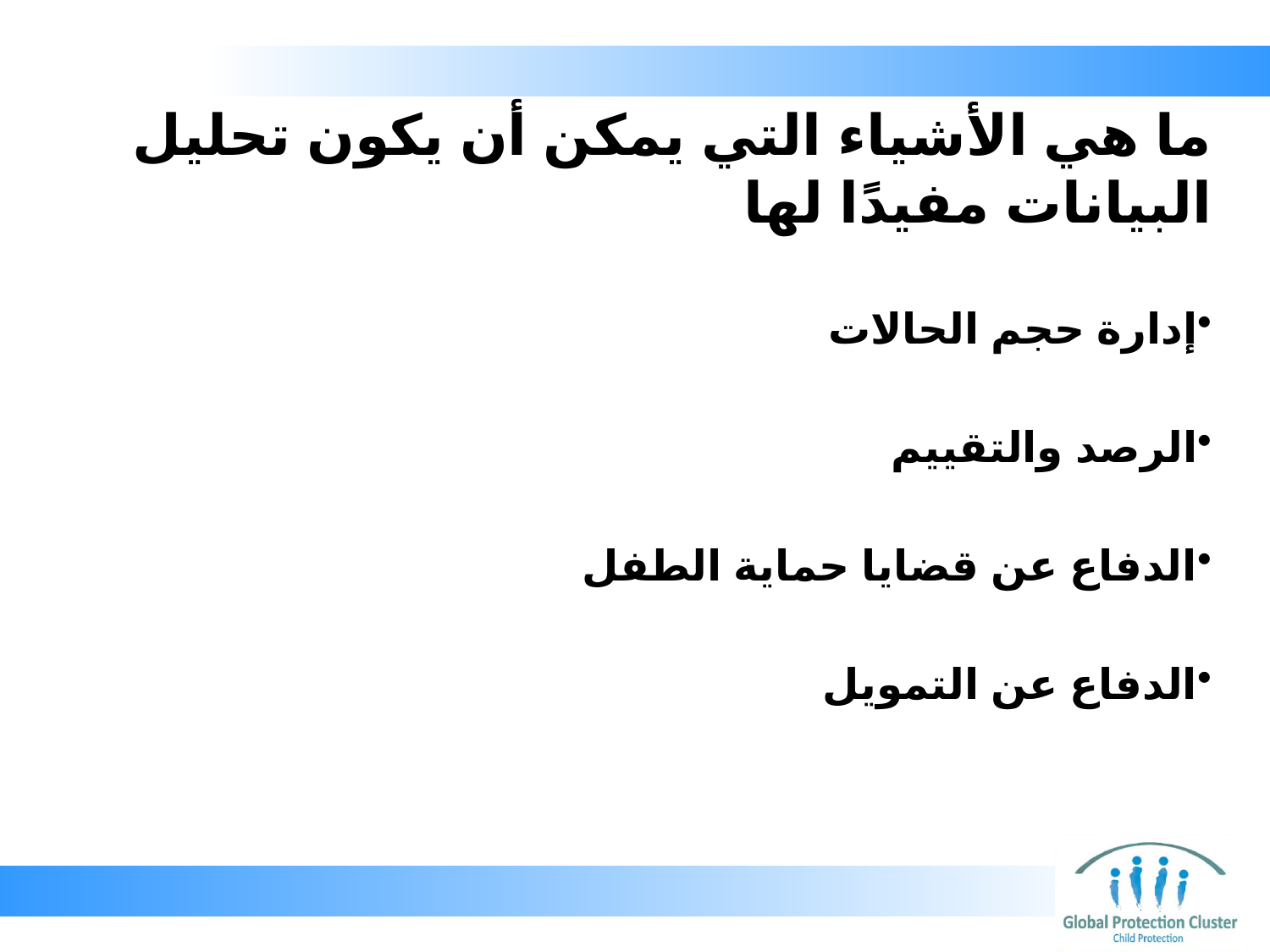

# ما هي الأشياء التي يمكن أن يكون تحليل البيانات مفيدًا لها

إدارة حجم الحالات

الرصد والتقييم

الدفاع عن قضايا حماية الطفل

الدفاع عن التمويل